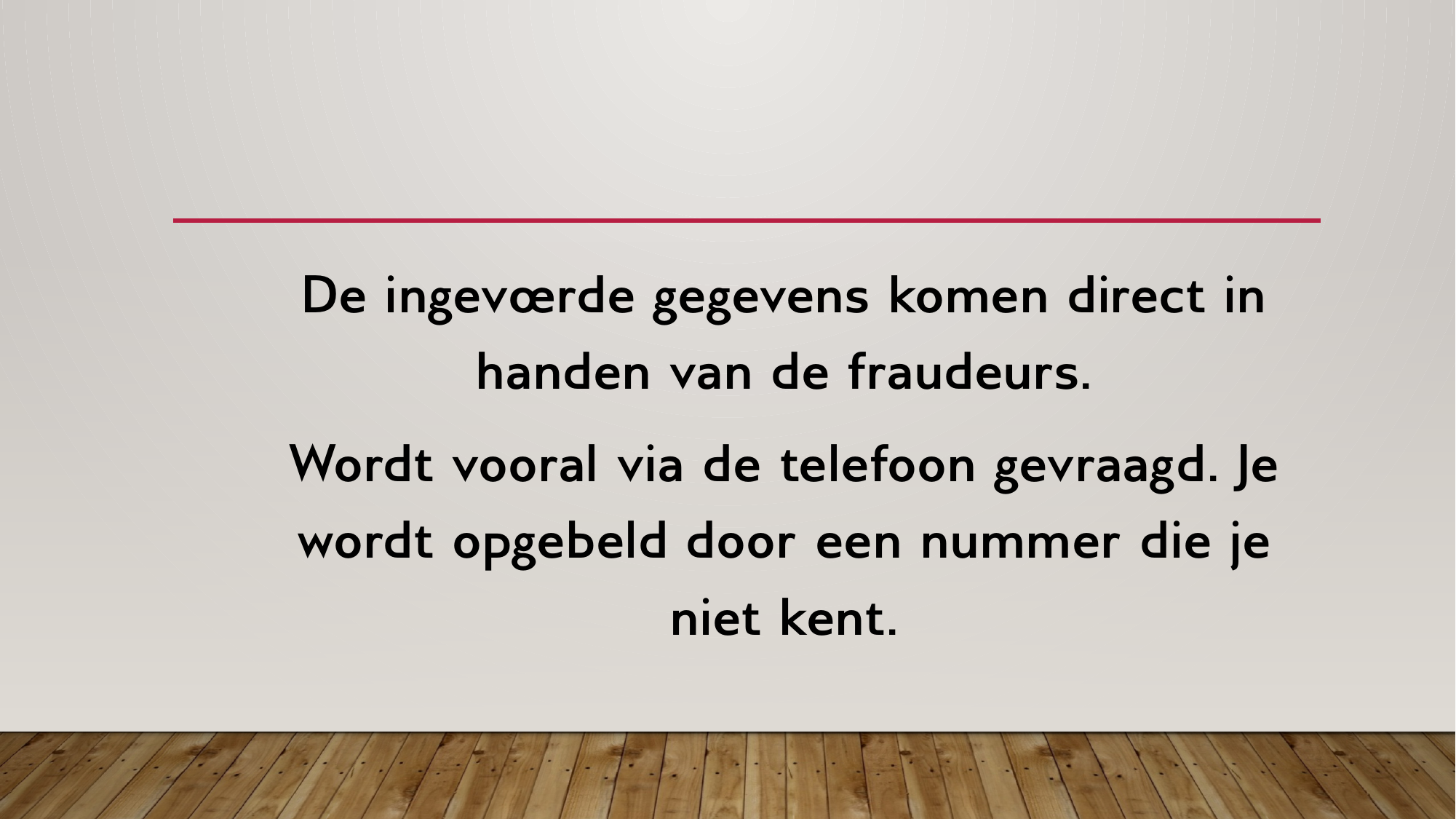

De ingevoerde gegevens komen direct in handen van de fraudeurs.
Wordt vooral via de telefoon gevraagd. Je wordt opgebeld door een nummer die je niet kent.